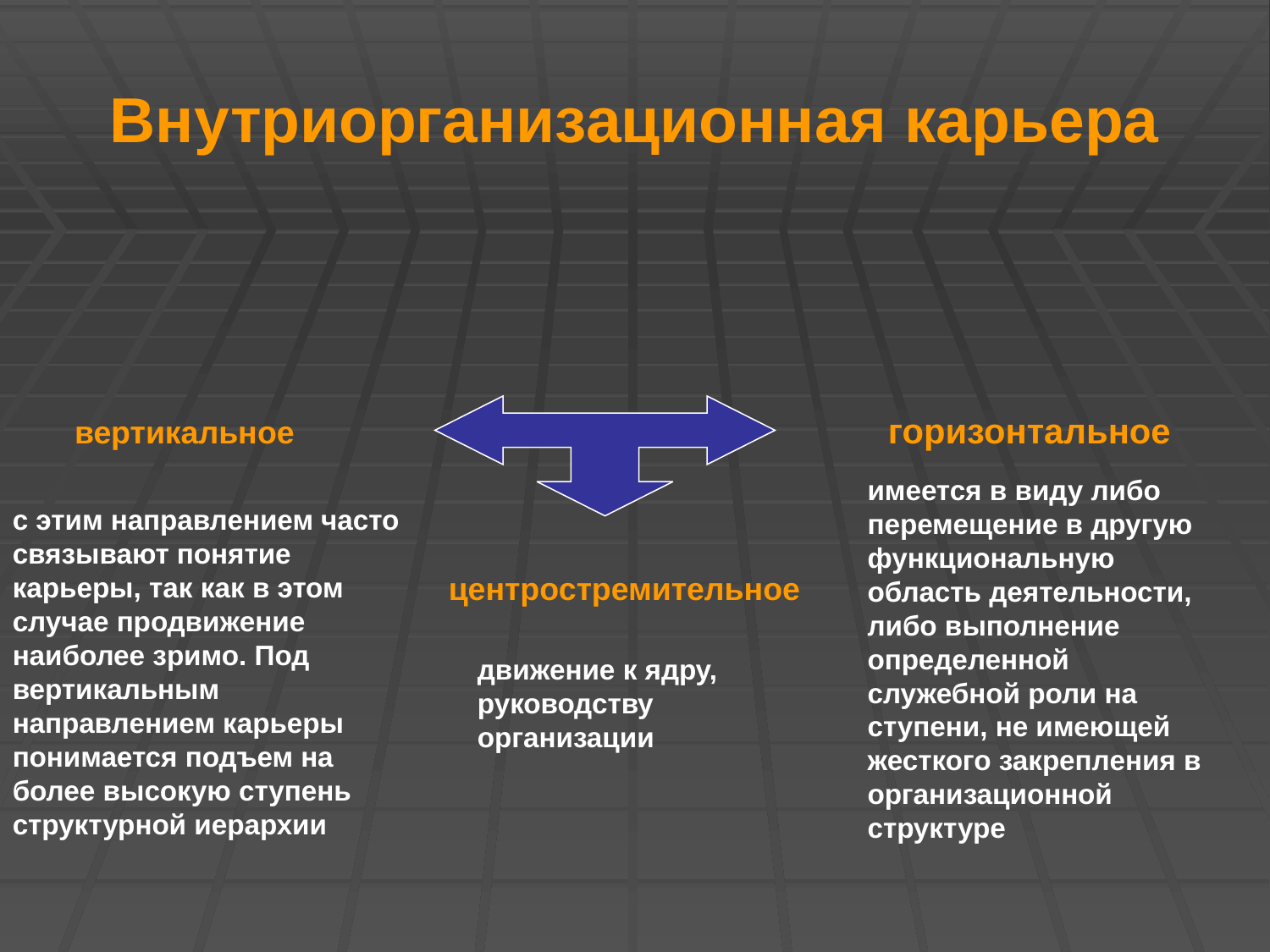

# Внутриорганизационная карьера

горизонтальное
вертикальное
имеется в виду либо перемещение в другую функциональную область деятельности, либо выполнение определенной служебной роли на ступени, не имеющей жесткого закрепления в организационной структуре
с этим направлением часто связывают понятие карьеры, так как в этом случае продвижение наиболее зримо. Под вертикальным направлением карьеры понимается подъем на более высокую ступень структурной иерархии
центростремительное
движение к ядру, руководству организации